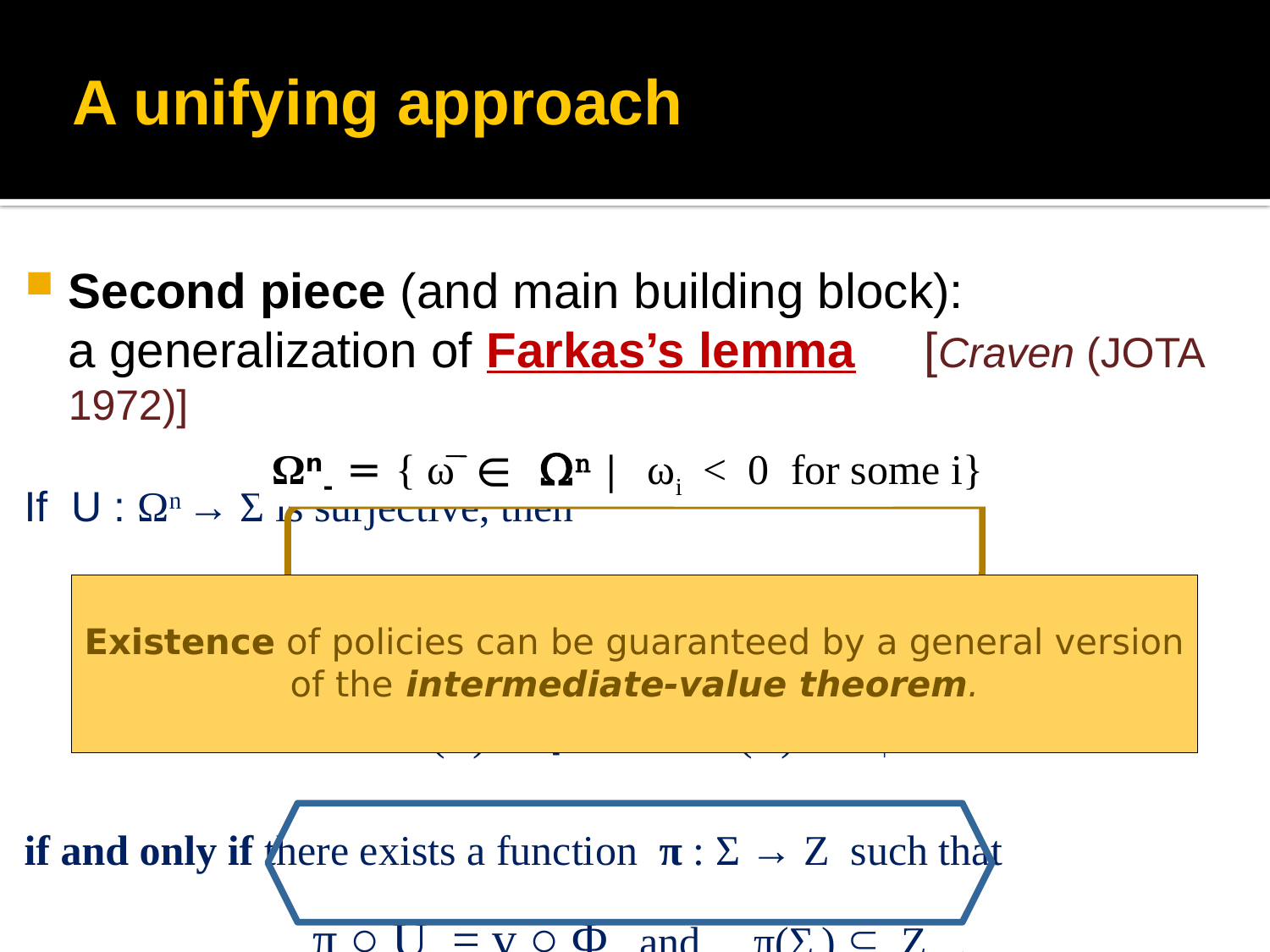

# A unifying approach
Second piece (and main building block):
	a generalization of Farkas’s lemma     [Craven (JOTA 1972)]

If  U : Ωn → Σ is surjective, then

U(ωi) = U(ωj)  =>  v ○ Φ(ωi) = v ○ Φ(ωj),

 U(ω) ∊ Σ-  => v ○ Φ(ω) ∊ Z+

if and only if there exists a function  π : Σ → Z  such that

π ○ U  = v ○ Φ   and     π(Σ-) ⊆  Z+  .
Ωn- = { ω  ∊  Ωn  |   ωi  <  0  for some i}
Consistency

Z+  =  Z ∩ ℝ+

Existence of policies can be guaranteed by a general version
of the intermediate-value theorem.

Policy Effectiveness